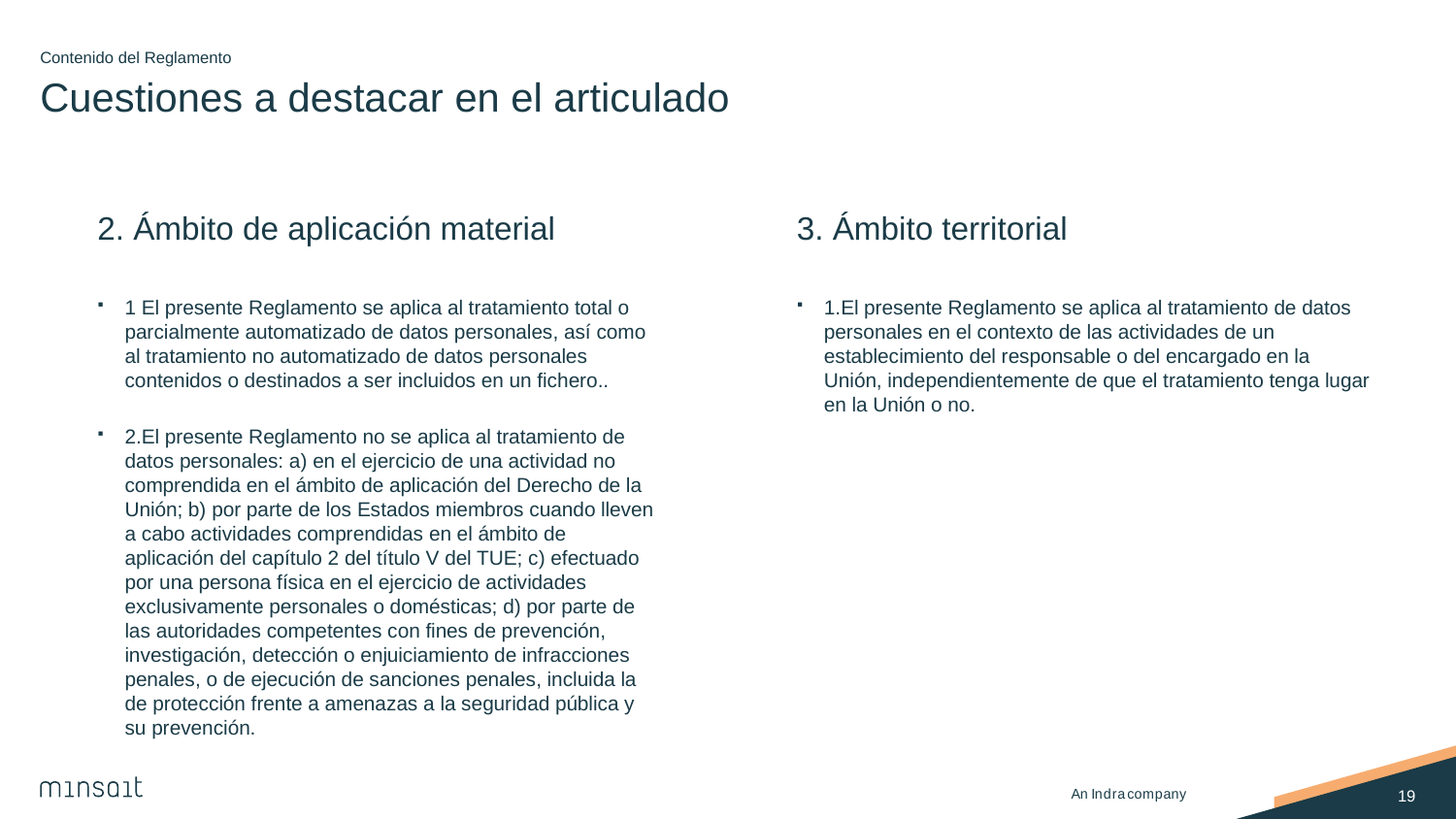

Contenido del Reglamento
# Cuestiones a destacar en el articulado
2. Ámbito de aplicación material
3. Ámbito territorial
1 El presente Reglamento se aplica al tratamiento total o parcialmente automatizado de datos personales, así como al tratamiento no automatizado de datos personales contenidos o destinados a ser incluidos en un fichero..

2.El presente Reglamento no se aplica al tratamiento de datos personales: a) en el ejercicio de una actividad no comprendida en el ámbito de aplicación del Derecho de la Unión; b) por parte de los Estados miembros cuando lleven a cabo actividades comprendidas en el ámbito de aplicación del capítulo 2 del título V del TUE; c) efectuado por una persona física en el ejercicio de actividades exclusivamente personales o domésticas; d) por parte de las autoridades competentes con fines de prevención, investigación, detección o enjuiciamiento de infracciones penales, o de ejecución de sanciones penales, incluida la de protección frente a amenazas a la seguridad pública y su prevención.
1.El presente Reglamento se aplica al tratamiento de datos personales en el contexto de las actividades de un establecimiento del responsable o del encargado en la Unión, independientemente de que el tratamiento tenga lugar en la Unión o no.